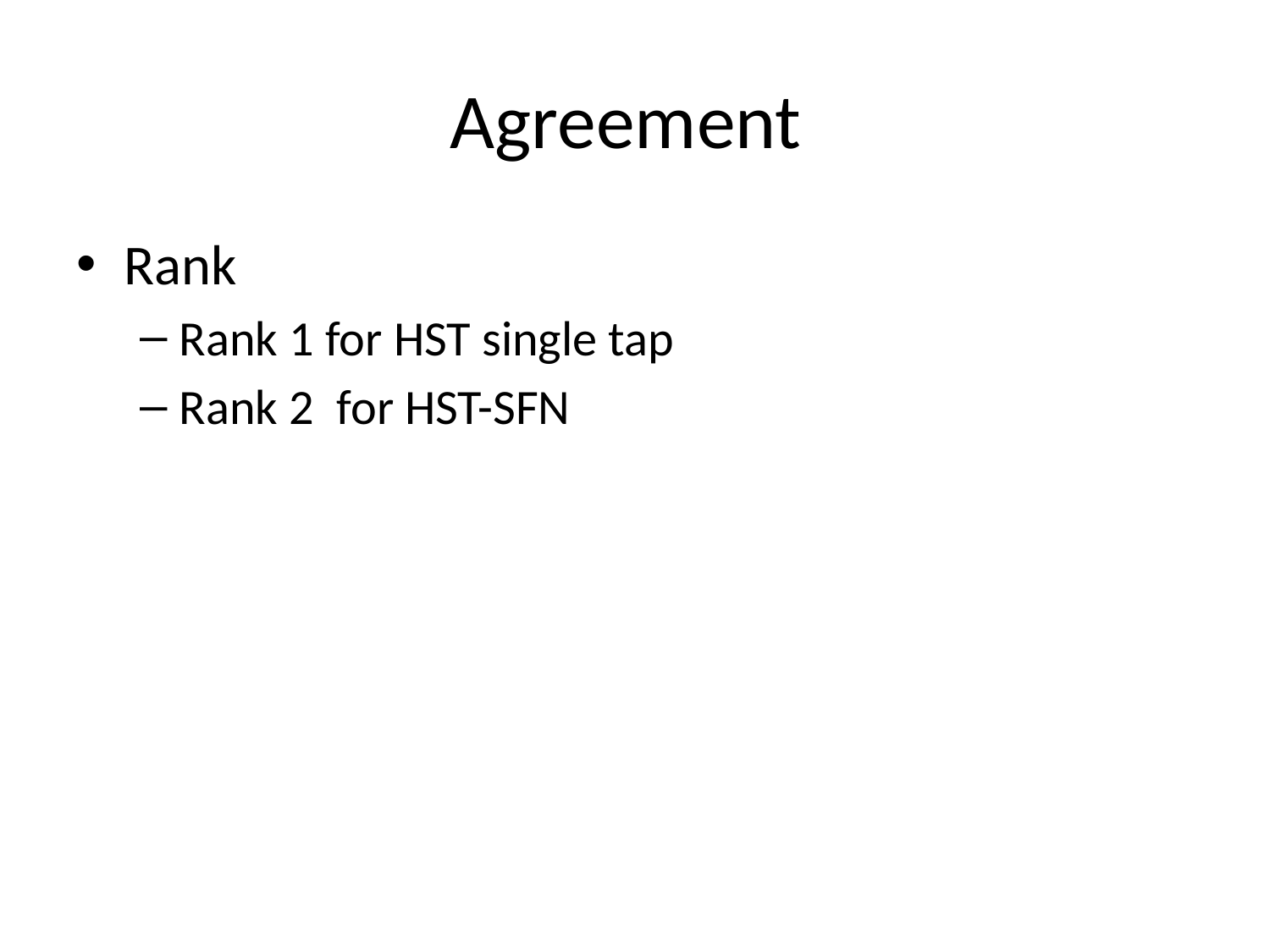

# Agreement
Rank
Rank 1 for HST single tap
Rank 2  for HST-SFN